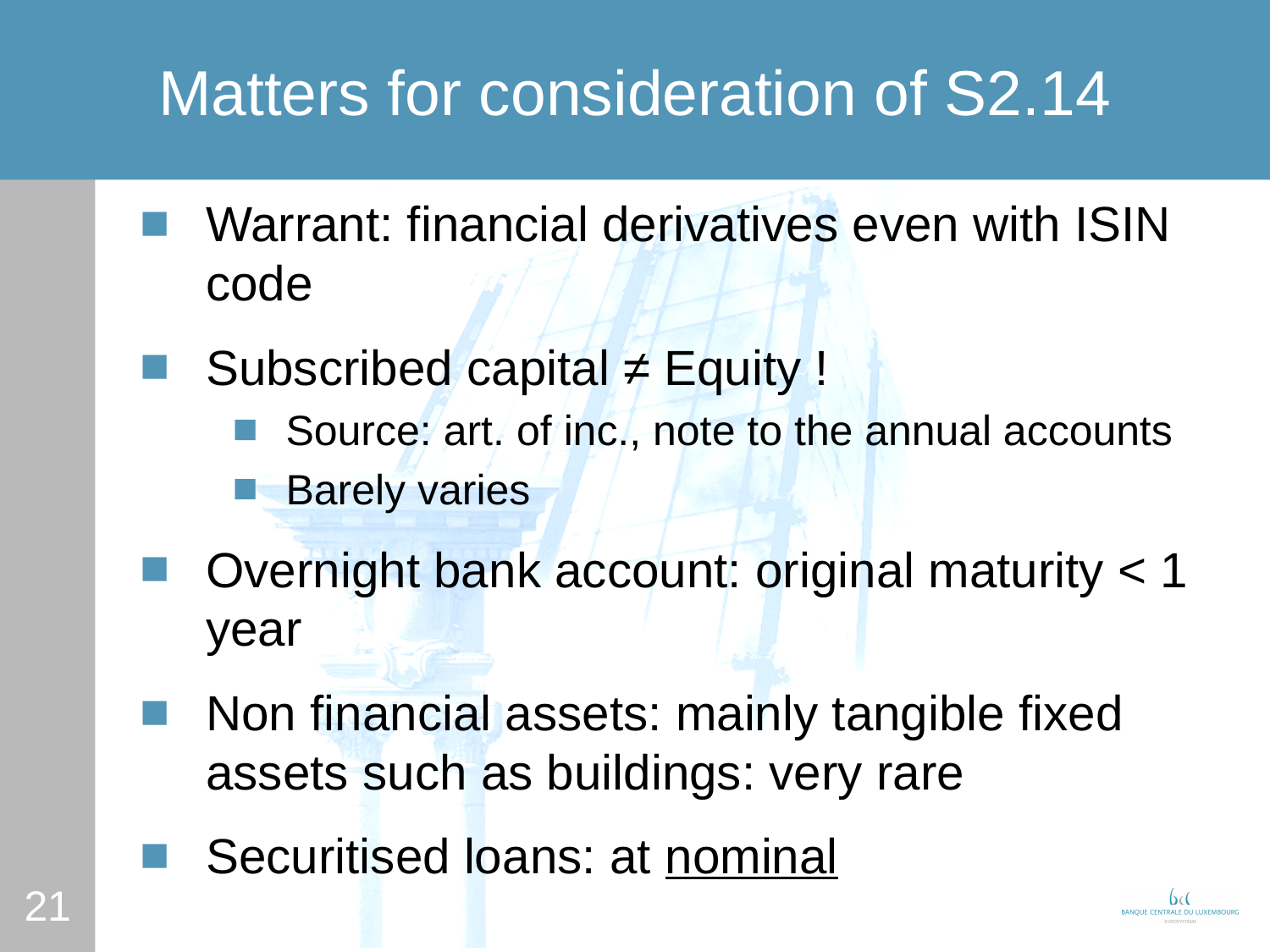

# Matters for consideration of S2.14
Warrant: financial derivatives even with ISIN code
Subscribed capital ≠ Equity !
Source: art. of inc., note to the annual accounts
Barely varies
Overnight bank account: original maturity < 1 year
Non financial assets: mainly tangible fixed assets such as buildings: very rare
Securitised loans: at nominal
21